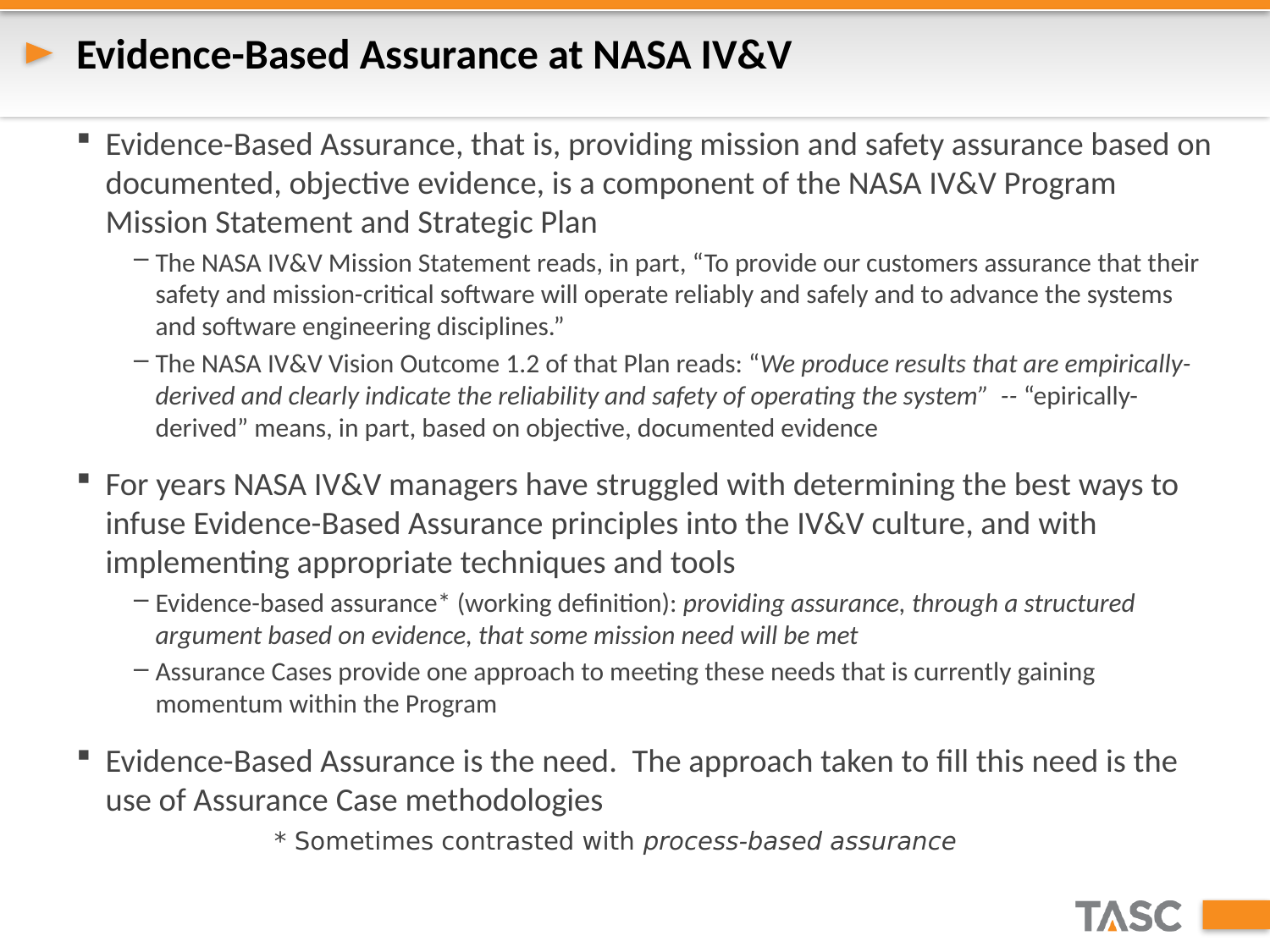

# Evidence-Based Assurance at NASA IV&V
Evidence-Based Assurance, that is, providing mission and safety assurance based on documented, objective evidence, is a component of the NASA IV&V Program Mission Statement and Strategic Plan
The NASA IV&V Mission Statement reads, in part, “To provide our customers assurance that their safety and mission-critical software will operate reliably and safely and to advance the systems and software engineering disciplines.”
The NASA IV&V Vision Outcome 1.2 of that Plan reads: “We produce results that are empirically-derived and clearly indicate the reliability and safety of operating the system”  -- “epirically-derived” means, in part, based on objective, documented evidence
For years NASA IV&V managers have struggled with determining the best ways to infuse Evidence-Based Assurance principles into the IV&V culture, and with implementing appropriate techniques and tools
Evidence-based assurance* (working definition): providing assurance, through a structured argument based on evidence, that some mission need will be met
Assurance Cases provide one approach to meeting these needs that is currently gaining momentum within the Program
Evidence-Based Assurance is the need.  The approach taken to fill this need is the use of Assurance Case methodologies
* Sometimes contrasted with process-based assurance